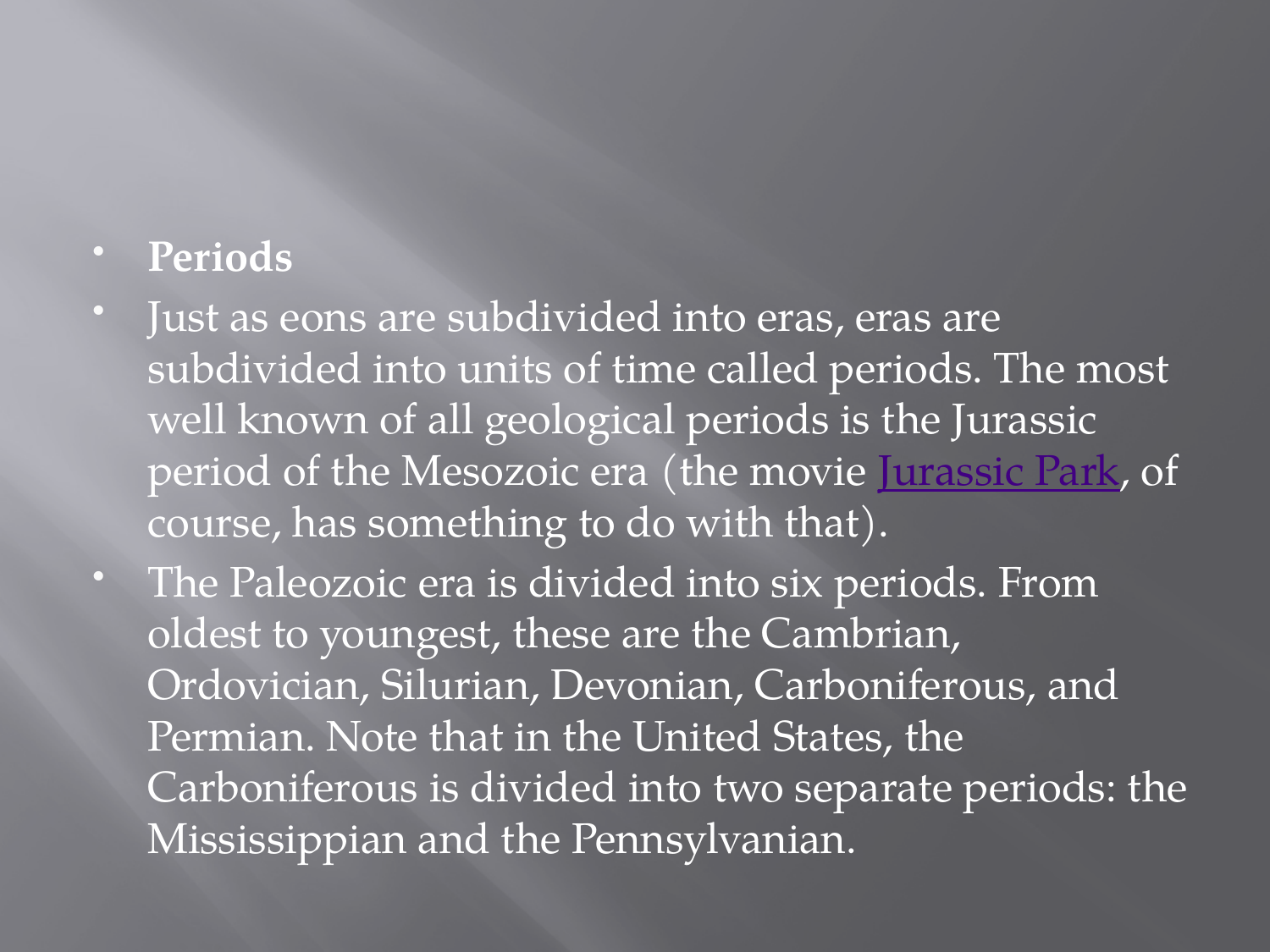

#
Periods
Just as eons are subdivided into eras, eras are subdivided into units of time called periods. The most well known of all geological periods is the Jurassic period of the Mesozoic era (the movie Jurassic Park, of course, has something to do with that).
The Paleozoic era is divided into six periods. From oldest to youngest, these are the Cambrian, Ordovician, Silurian, Devonian, Carboniferous, and Permian. Note that in the United States, the Carboniferous is divided into two separate periods: the Mississippian and the Pennsylvanian.